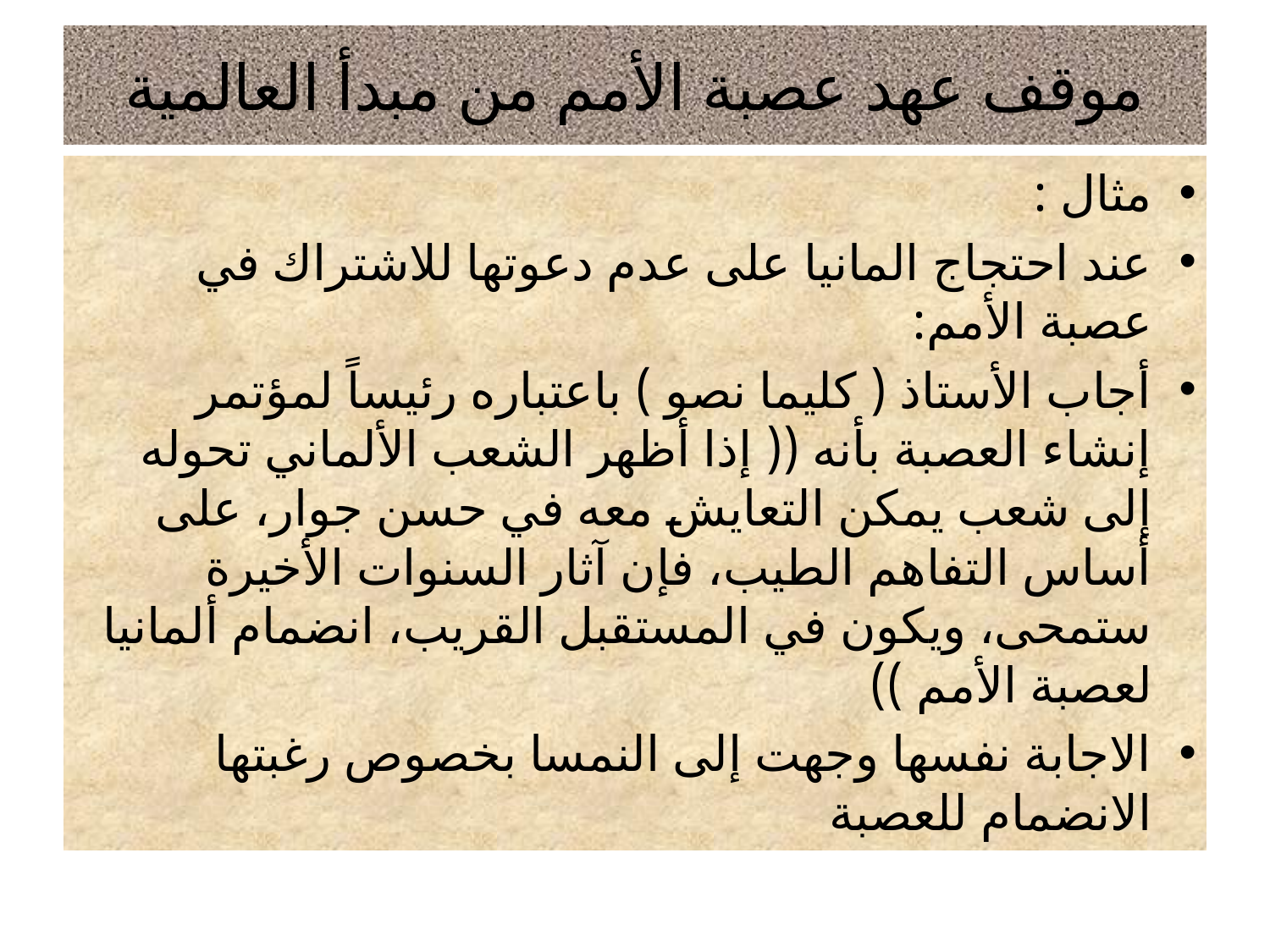

# موقف عهد عصبة الأمم من مبدأ العالمية
مثال :
عند احتجاج المانيا على عدم دعوتها للاشتراك في عصبة الأمم:
أجاب الأستاذ ( كليما نصو ) باعتباره رئيساً لمؤتمر إنشاء العصبة بأنه (( إذا أظهر الشعب الألماني تحوله إلى شعب يمكن التعايش معه في حسن جوار، على أساس التفاهم الطيب، فإن آثار السنوات الأخيرة ستمحى، ويكون في المستقبل القريب، انضمام ألمانيا لعصبة الأمم ))
الاجابة نفسها وجهت إلى النمسا بخصوص رغبتها الانضمام للعصبة